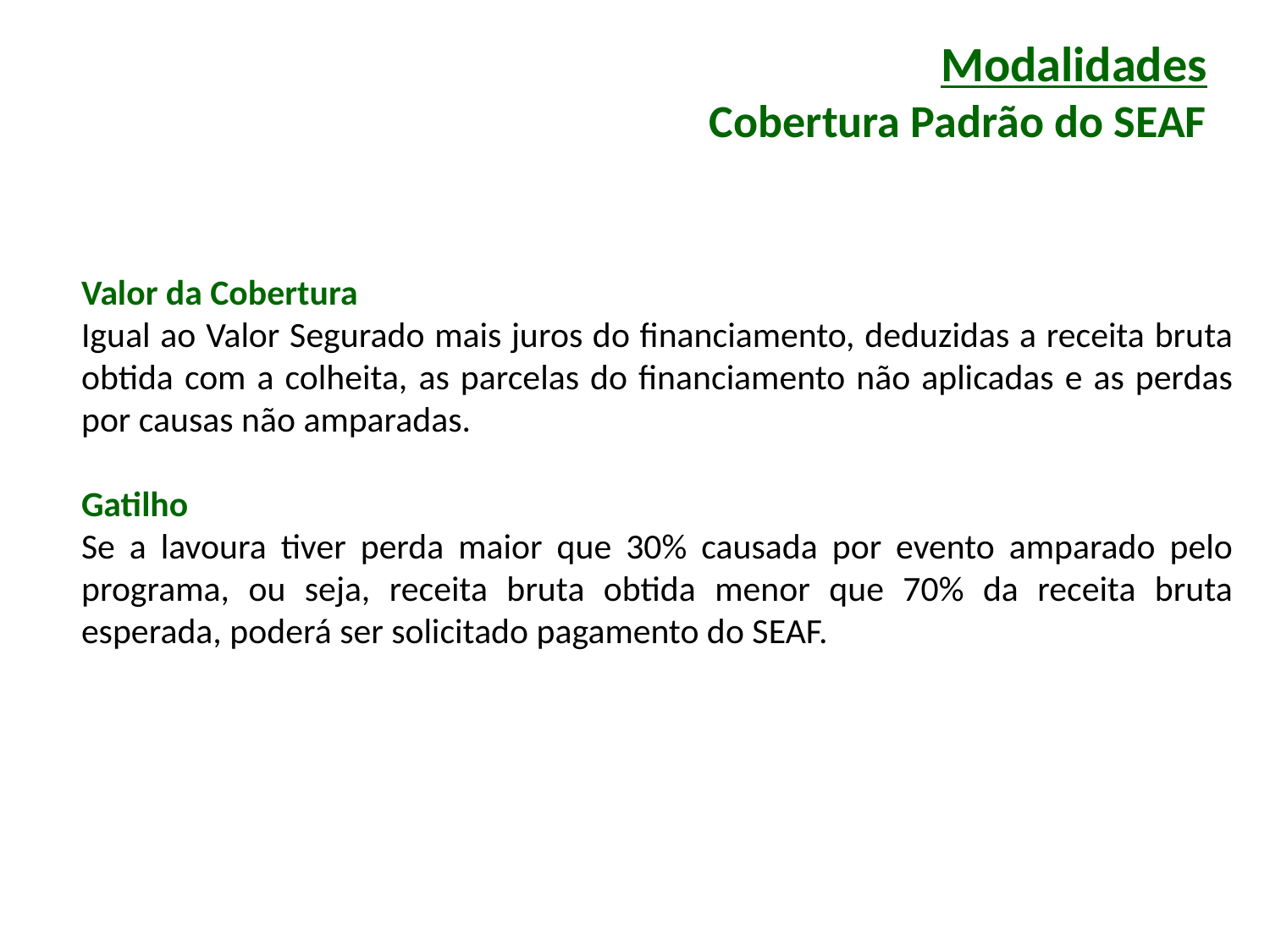

Modalidades
Cobertura Padrão do SEAF

Valor da Cobertura
Igual ao Valor Segurado mais juros do financiamento, deduzidas a receita bruta obtida com a colheita, as parcelas do financiamento não aplicadas e as perdas por causas não amparadas.

Gatilho
Se a lavoura tiver perda maior que 30% causada por evento amparado pelo programa, ou seja, receita bruta obtida menor que 70% da receita bruta esperada, poderá ser solicitado pagamento do SEAF.

Ministério do
Desenvolvimento Agrário
Secretaria da
Agricultura Familiar